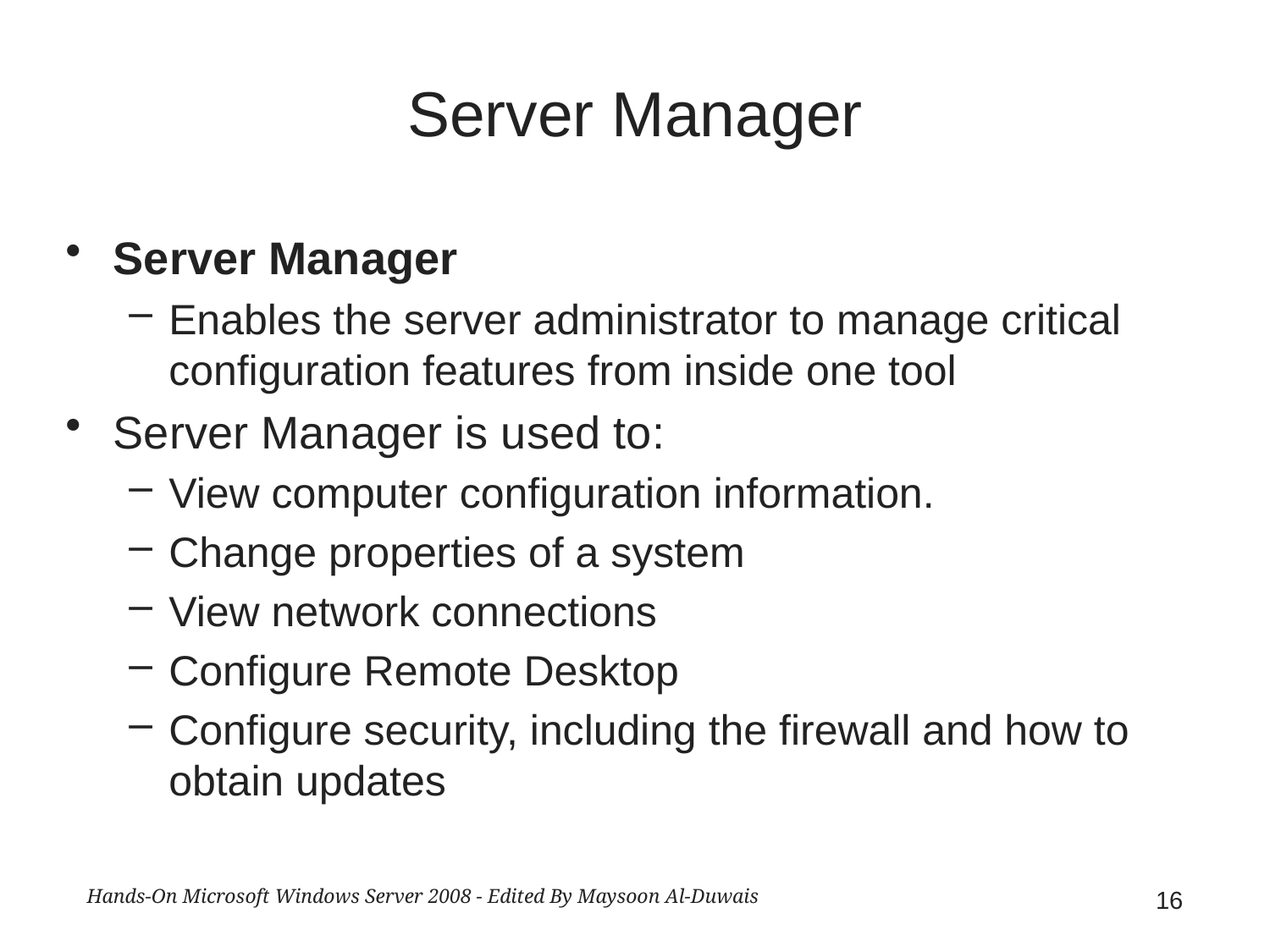

# Server Manager
Server Manager
Enables the server administrator to manage critical configuration features from inside one tool
Server Manager is used to:
View computer configuration information.
Change properties of a system
View network connections
Configure Remote Desktop
Configure security, including the firewall and how to obtain updates
Hands-On Microsoft Windows Server 2008 - Edited By Maysoon Al-Duwais
16